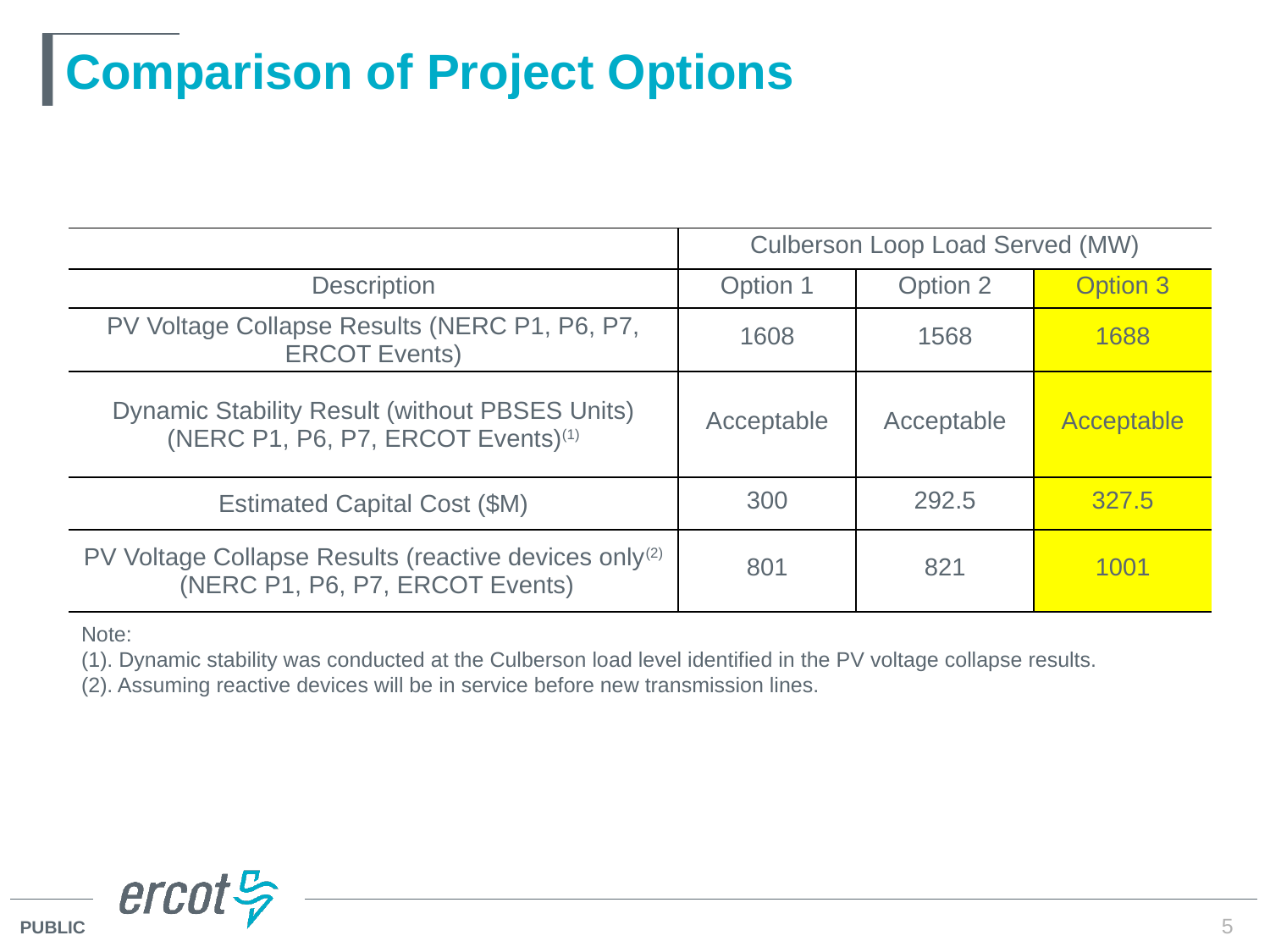

# Comparison of Project Options
|  | Culberson Loop Load Served (MW) |  |  |
| --- | --- | --- | --- |
| Description | Option 1 | Option 2 | Option 3 |
| PV Voltage Collapse Results (NERC P1, P6, P7, ERCOT Events) | 1608 | 1568 | 1688 |
| Dynamic Stability Result (without PBSES Units) (NERC P1, P6, P7, ERCOT Events)(1) | Acceptable | Acceptable | Acceptable |
| Estimated Capital Cost ($M) | 300 | 292.5 | 327.5 |
| PV Voltage Collapse Results (reactive devices only(2) (NERC P1, P6, P7, ERCOT Events) | 801 | 821 | 1001 |
Note:
(1). Dynamic stability was conducted at the Culberson load level identified in the PV voltage collapse results.
(2). Assuming reactive devices will be in service before new transmission lines.
5